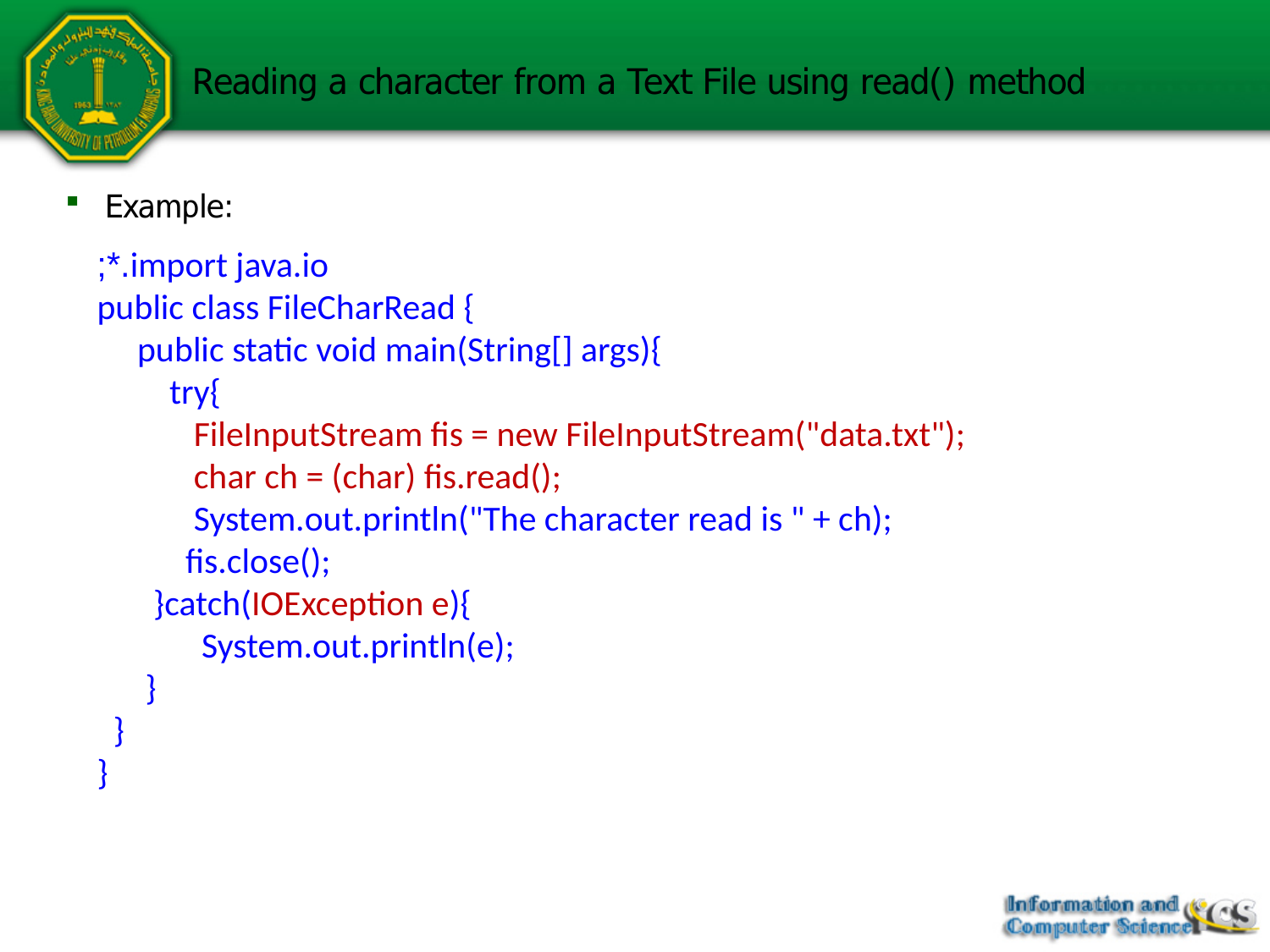

# Reading a character from a Text File using read() method
 Example:
import java.io.*;
public class FileCharRead {
     public static void main(String[] args){
         try{
            FileInputStream fis = new FileInputStream("data.txt");
            char ch = (char) fis.read();
            System.out.println("The character read is " + ch);
           fis.close();
       }catch(IOException e){
             System.out.println(e);
      }
  }
}